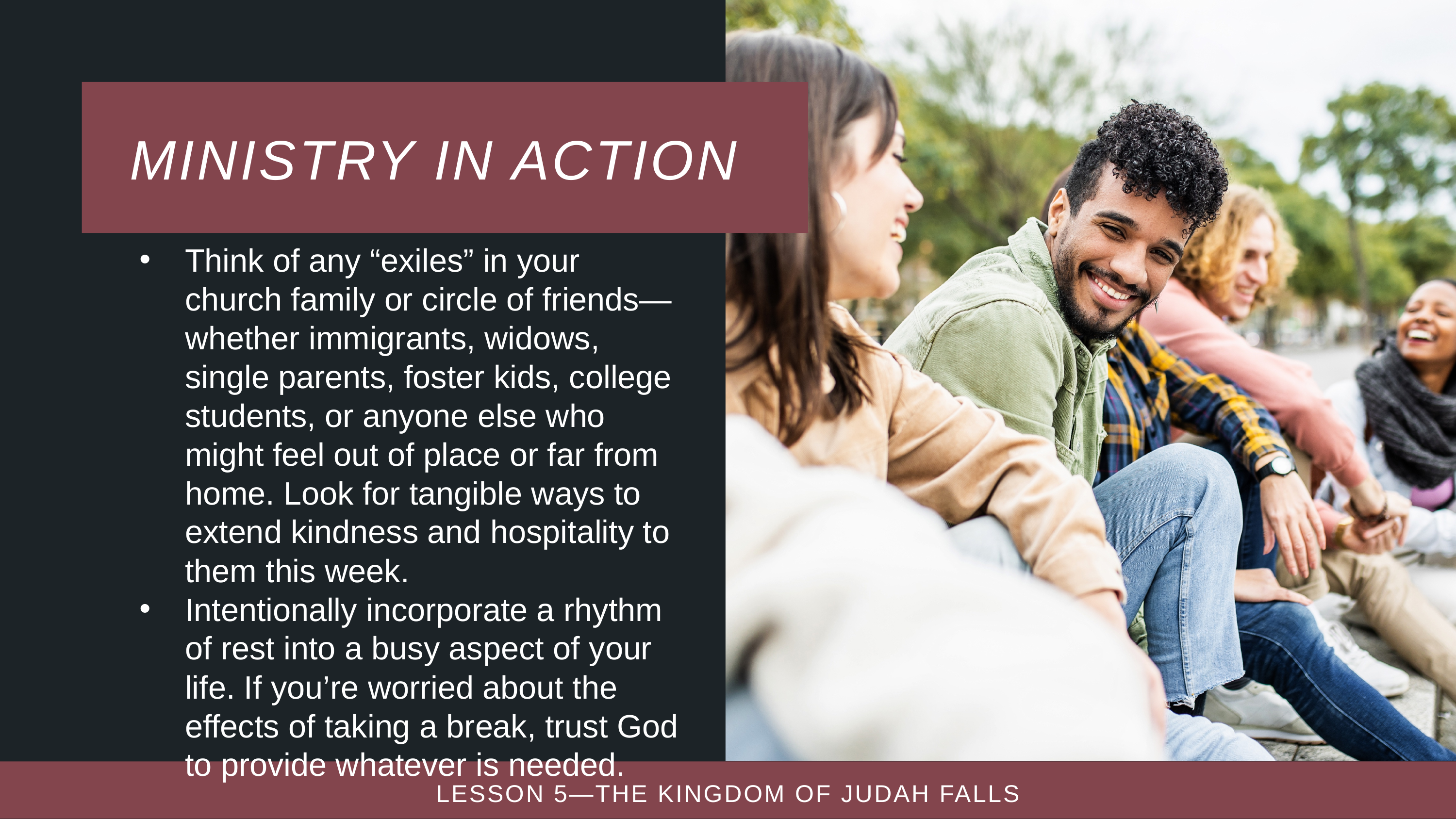

Think of any “exiles” in your church family or circle of friends—whether immigrants, widows, single parents, foster kids, college students, or anyone else who might feel out of place or far from home. Look for tangible ways to extend kindness and hospitality to them this week.
Intentionally incorporate a rhythm of rest into a busy aspect of your life. If you’re worried about the effects of taking a break, trust God to provide whatever is needed.